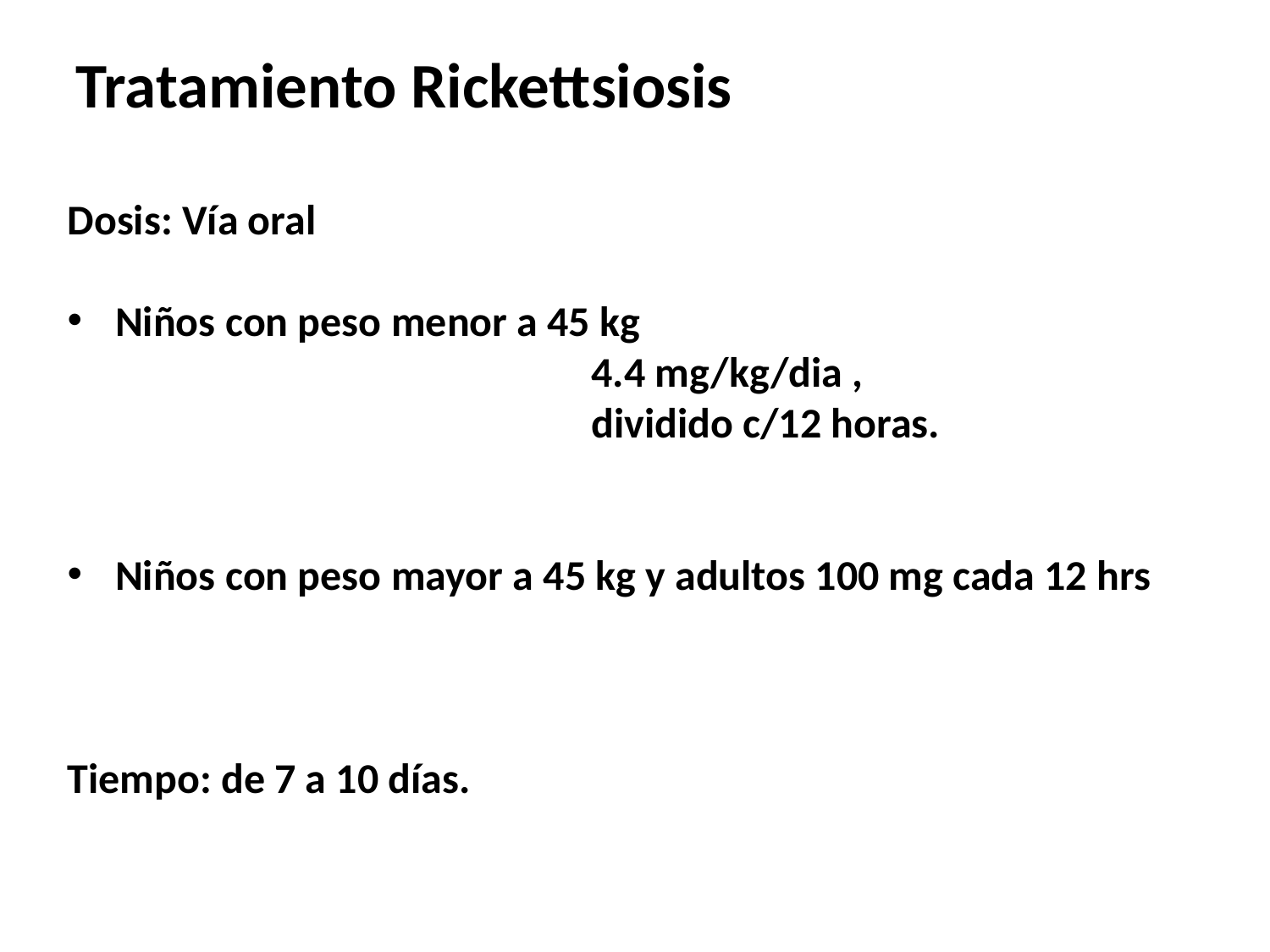

Tratamiento Rickettsiosis
Dosis: Vía oral

Niños con peso menor a 45 kg
                                                       4.4 mg/kg/dia ,
                                                       dividido c/12 horas.

Niños con peso mayor a 45 kg y adultos 100 mg cada 12 hrs

Tiempo: de 7 a 10 días.